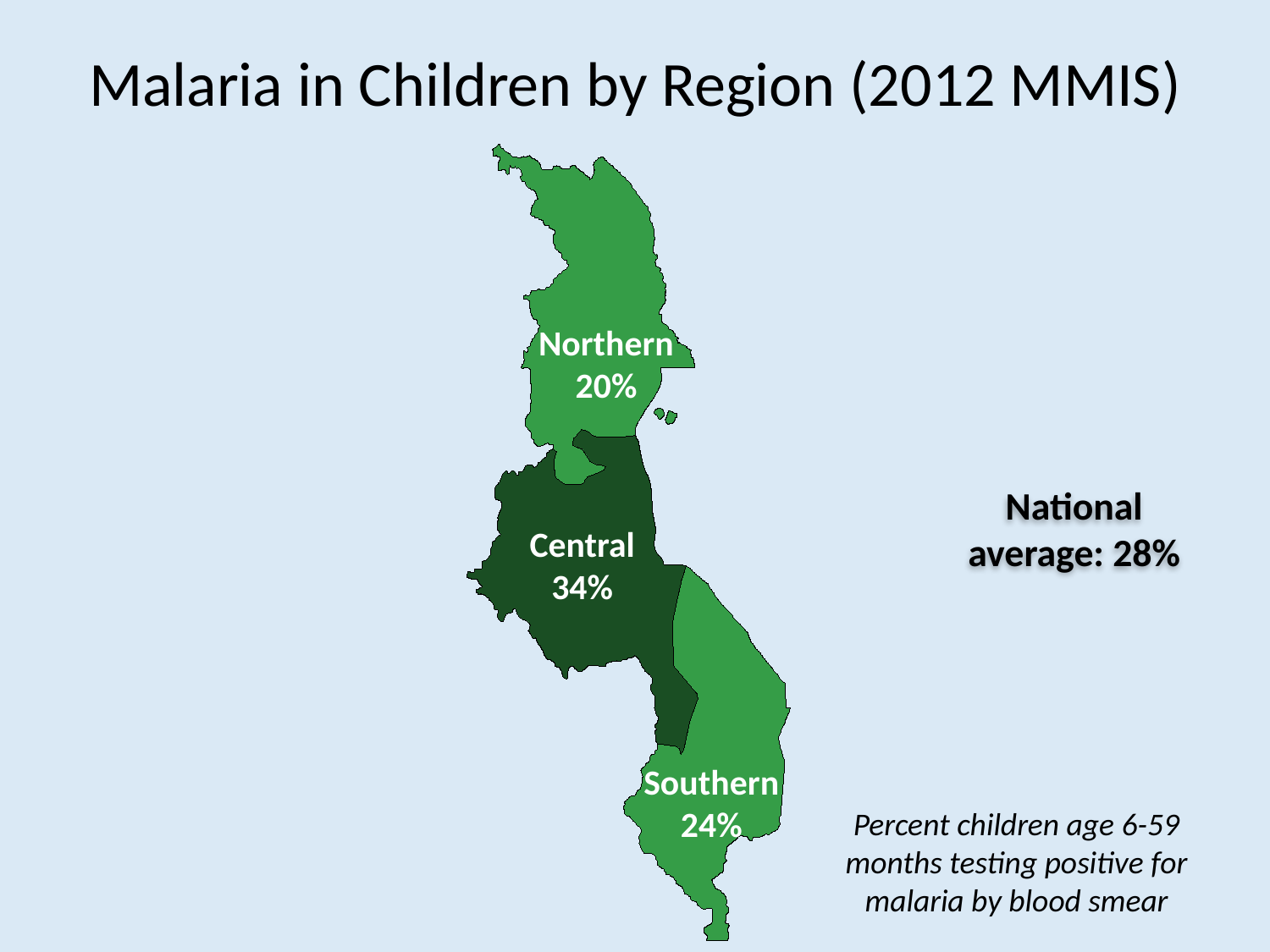

# Malaria in Children by Region (2012 MMIS)

Northern
20%
National average: 28%
Central
34%
Southern
24%
Percent children age 6-59 months testing positive for malaria by blood smear